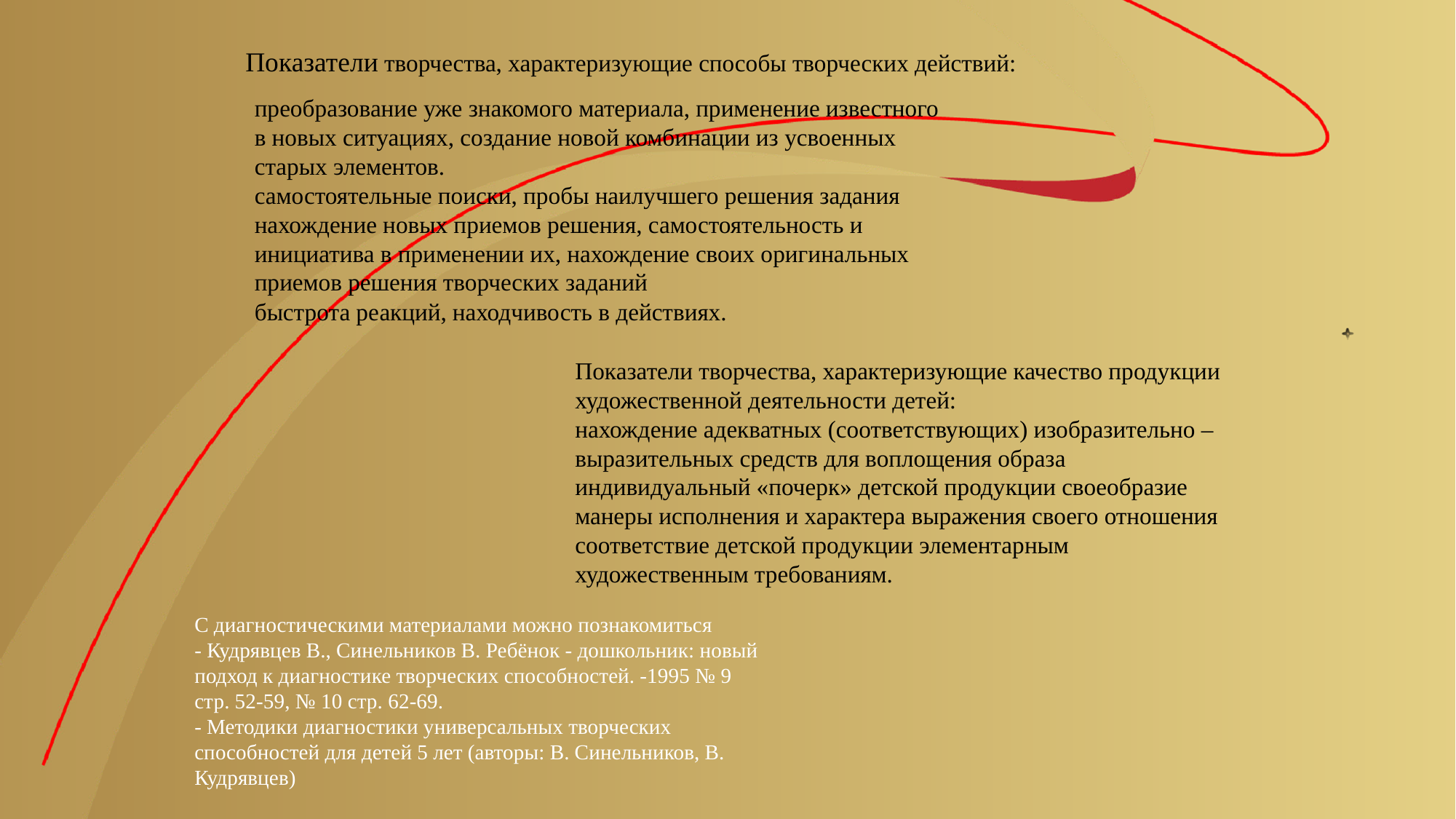

Показатели творчества, характеризующие способы творческих действий:
преобразование уже знакомого материала, применение известного в новых ситуациях, создание новой комбинации из усвоенных старых элементов.
самостоятельные поиски, пробы наилучшего решения задания
нахождение новых приемов решения, самостоятельность и инициатива в применении их, нахождение своих оригинальных приемов решения творческих заданий
быстрота реакций, находчивость в действиях.
Показатели творчества, характеризующие качество продукции
художественной деятельности детей:
нахождение адекватных (соответствующих) изобразительно – выразительных средств для воплощения образа
индивидуальный «почерк» детской продукции своеобразие манеры исполнения и характера выражения своего отношения
соответствие детской продукции элементарным художественным требованиям.

С диагностическими материалами можно познакомиться
- Кудрявцев В., Синельников В. Ребёнок - дошкольник: новый подход к диагностике творческих способностей. -1995 № 9 стр. 52-59, № 10 стр. 62-69.
- Методики диагностики универсальных творческих способностей для детей 5 лет (авторы: В. Синельников, В. Кудрявцев)
Photo credit: padrinan via Pixabay (Creative Commons Zero license)